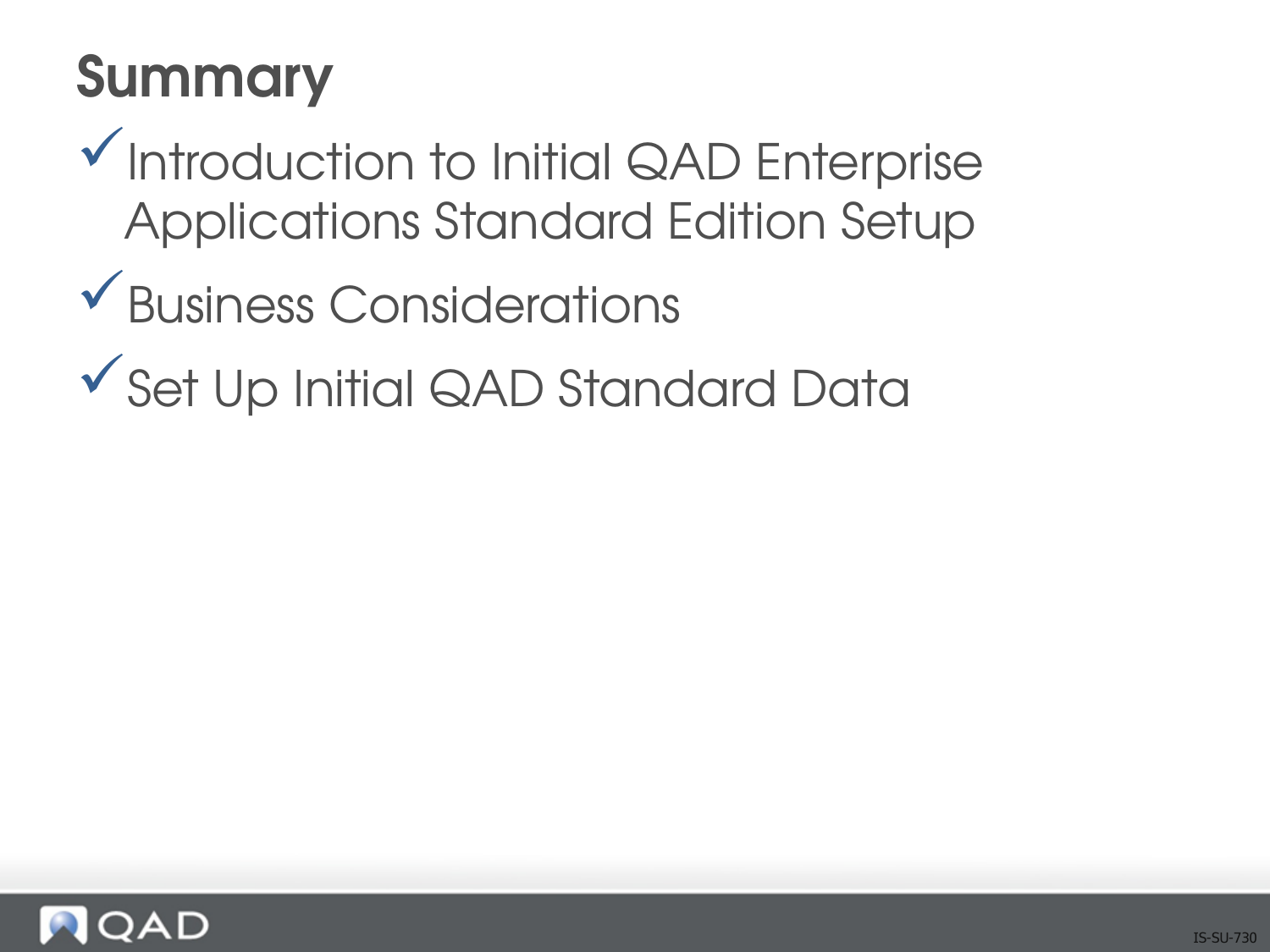

# Summary
Introduction to Initial QAD Enterprise Applications Standard Edition Setup
Business Considerations
Set Up Initial QAD Standard Data

IS-SU-730